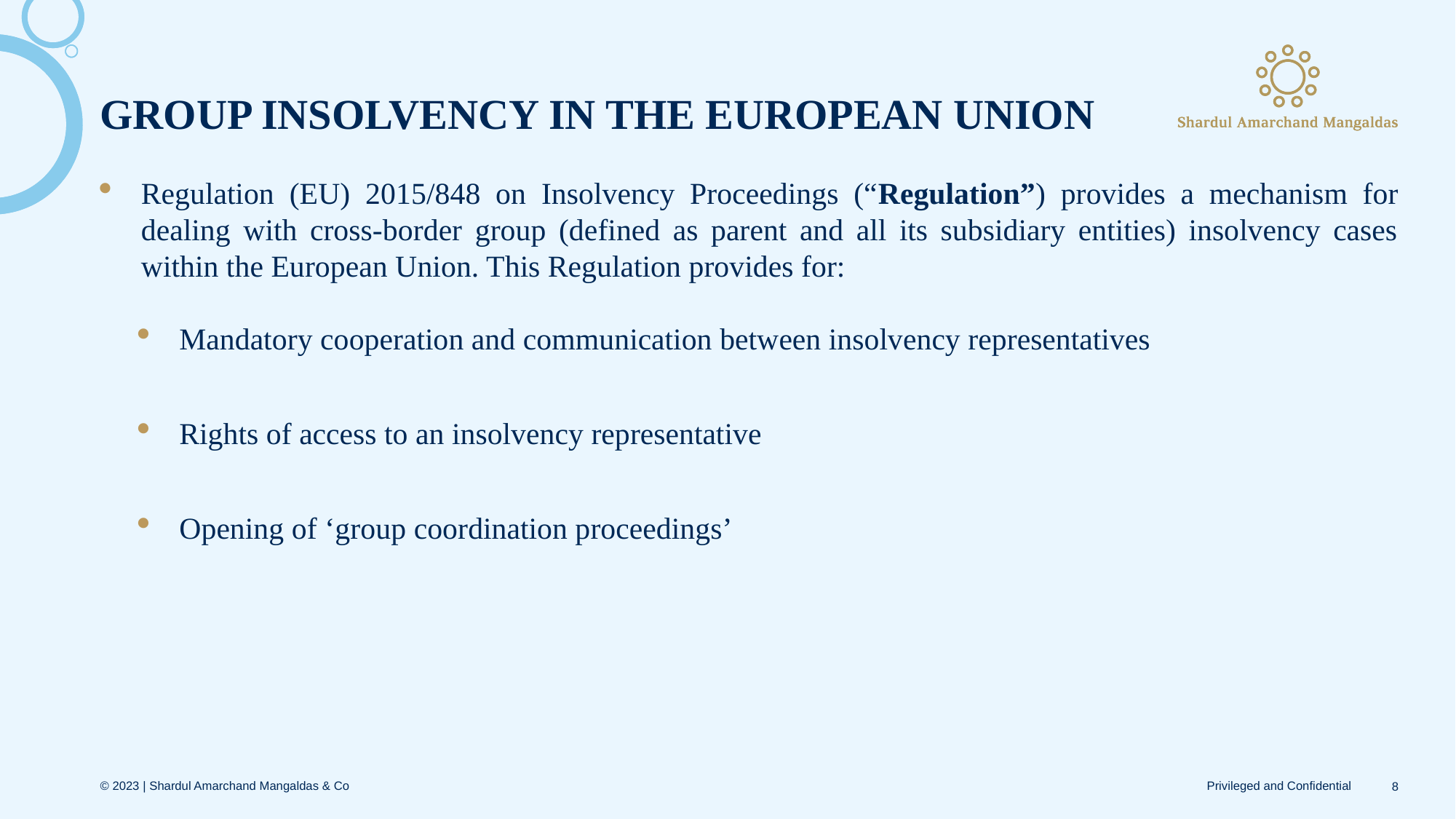

# GROUP INSOLVENCY IN THE EUROPEAN UNION
Regulation (EU) 2015/848 on Insolvency Proceedings (“Regulation”) provides a mechanism for dealing with cross-border group (defined as parent and all its subsidiary entities) insolvency cases within the European Union. This Regulation provides for:

Mandatory cooperation and communication between insolvency representatives

Rights of access to an insolvency representative

Opening of ‘group coordination proceedings’
8